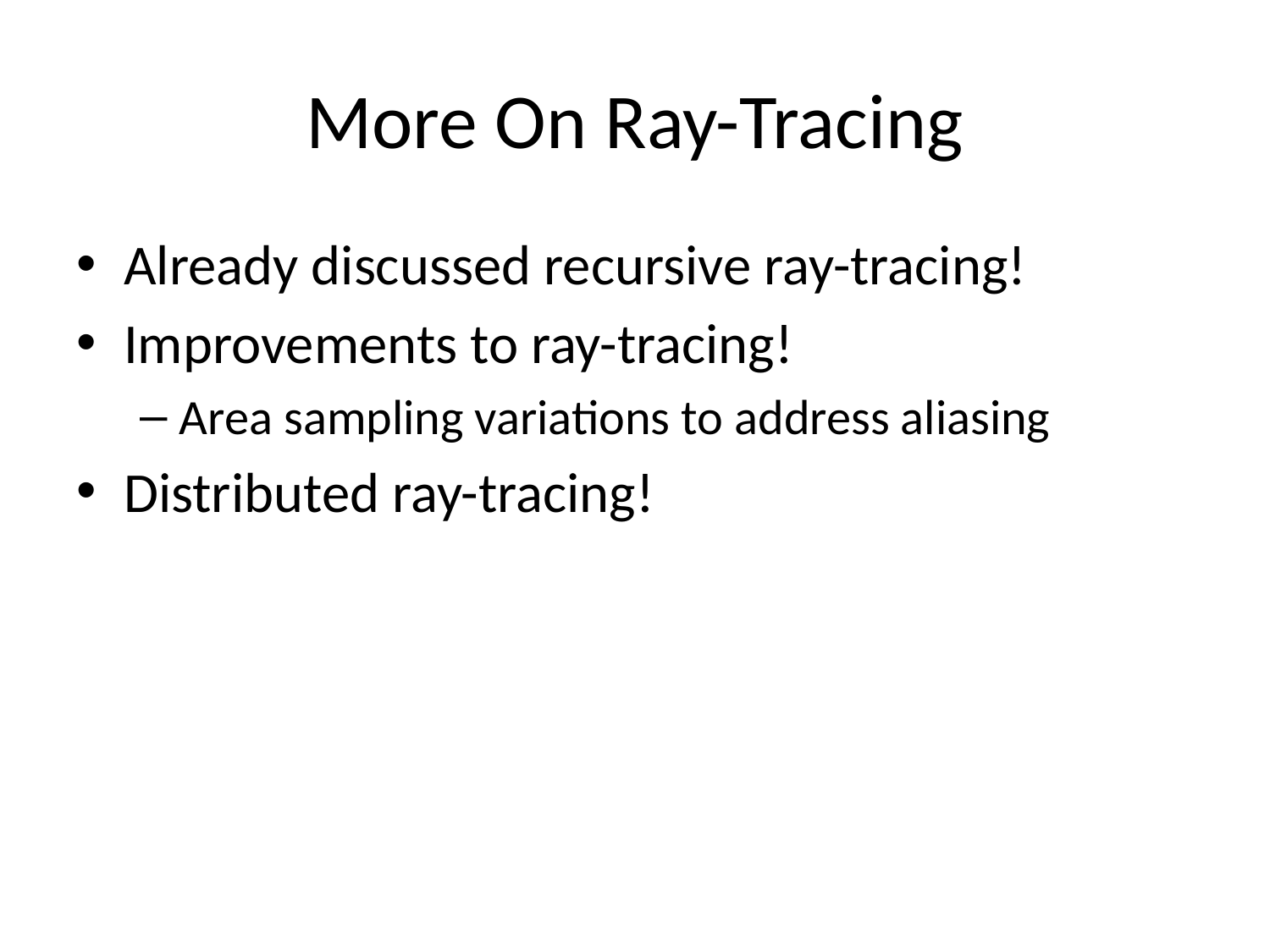

# More On Ray-Tracing
Already discussed recursive ray-tracing!
Improvements to ray-tracing!
Area sampling variations to address aliasing
Distributed ray-tracing!